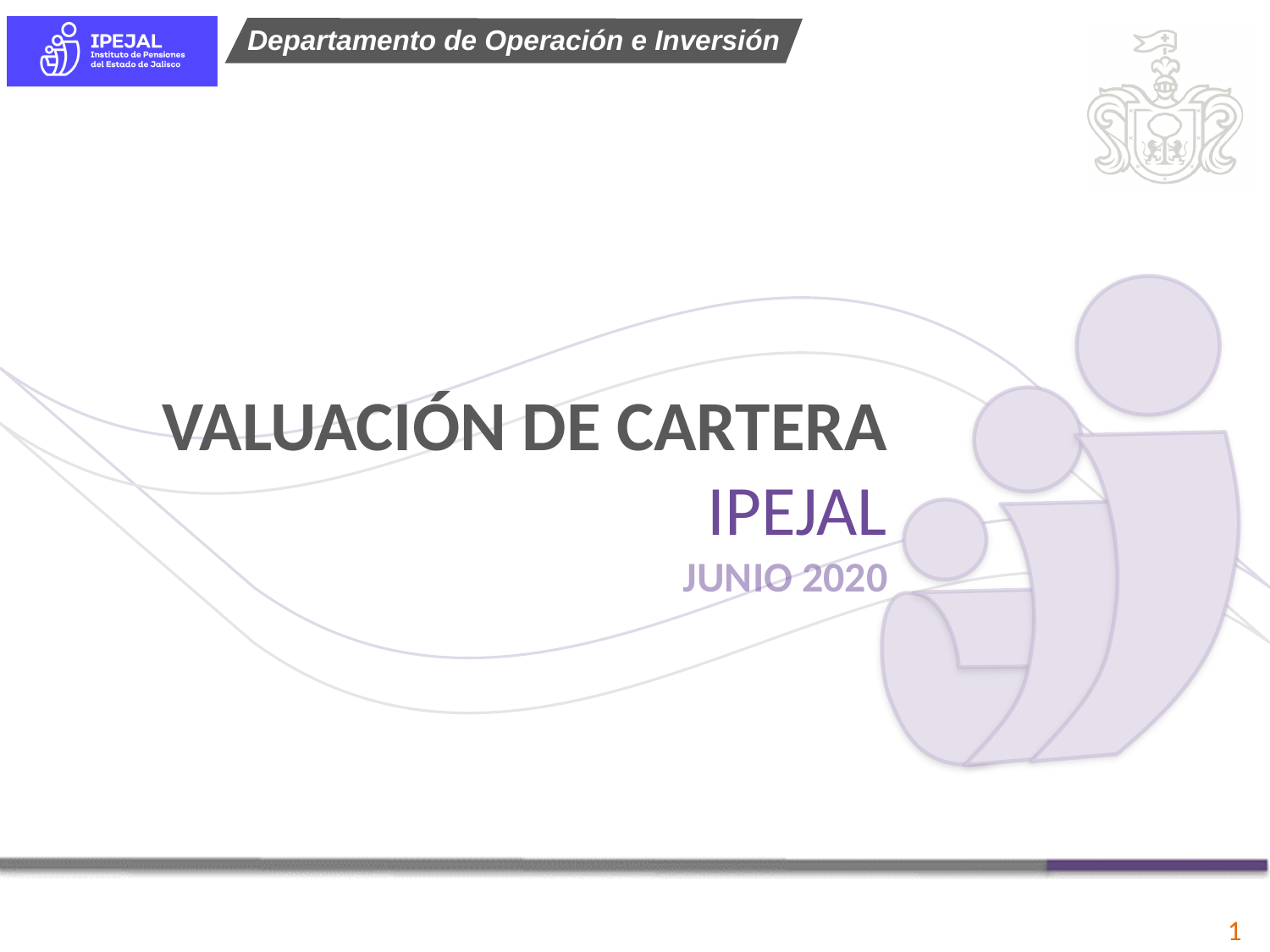

VALUACIÓN DE CARTERA
IPEJAL
JUNIO 2020
1